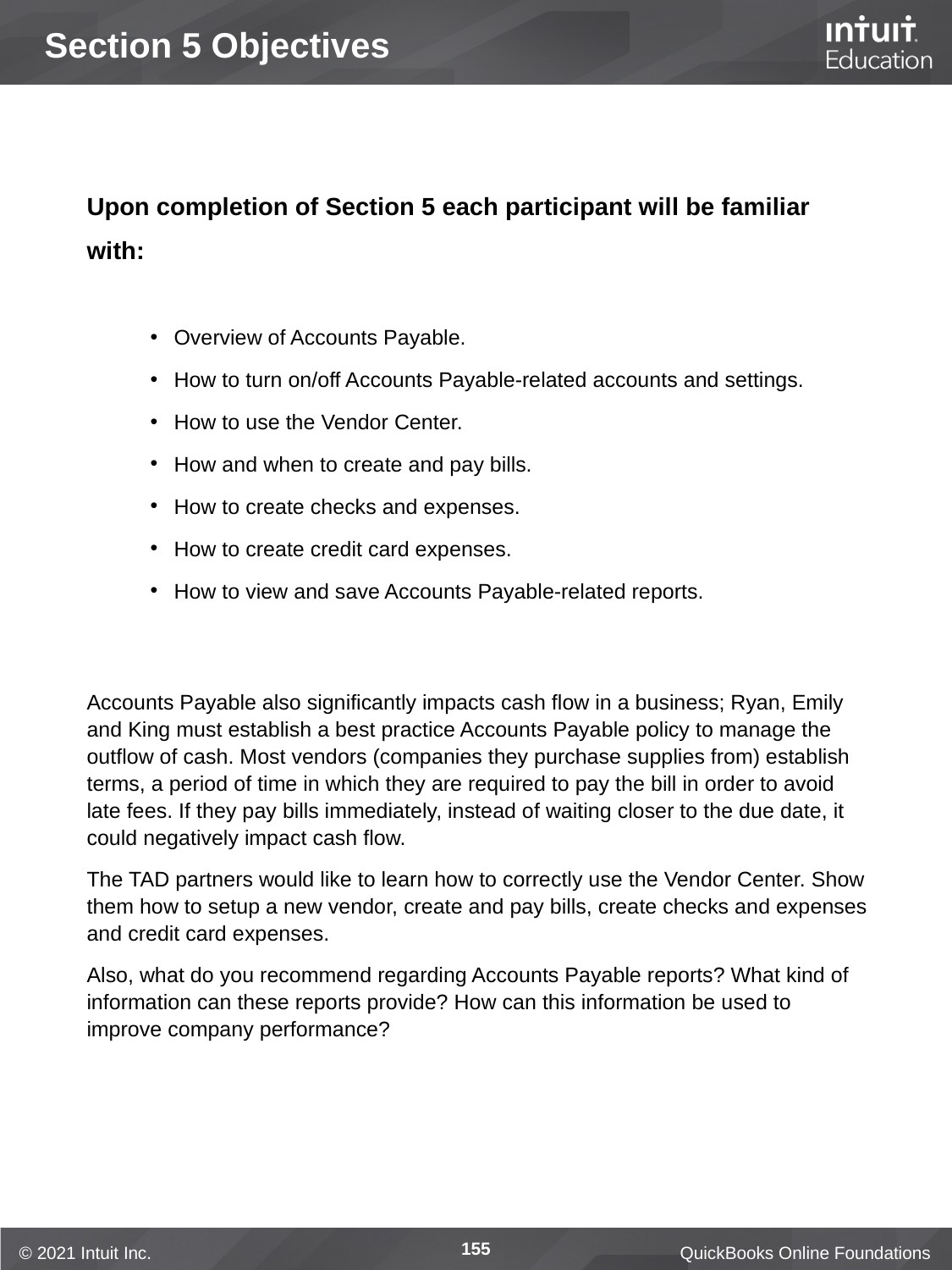

# Section 5 Objectives
Upon completion of Section 5 each participant will be familiar with:

Overview of Accounts Payable.
How to turn on/off Accounts Payable-related accounts and settings.
How to use the Vendor Center.
How and when to create and pay bills.
How to create checks and expenses.
How to create credit card expenses.
How to view and save Accounts Payable-related reports.

Accounts Payable also significantly impacts cash flow in a business; Ryan, Emily and King must establish a best practice Accounts Payable policy to manage the outflow of cash. Most vendors (companies they purchase supplies from) establish terms, a period of time in which they are required to pay the bill in order to avoid late fees. If they pay bills immediately, instead of waiting closer to the due date, it could negatively impact cash flow.
The TAD partners would like to learn how to correctly use the Vendor Center. Show them how to setup a new vendor, create and pay bills, create checks and expenses and credit card expenses.
Also, what do you recommend regarding Accounts Payable reports? What kind of information can these reports provide? How can this information be used to improve company performance?

155